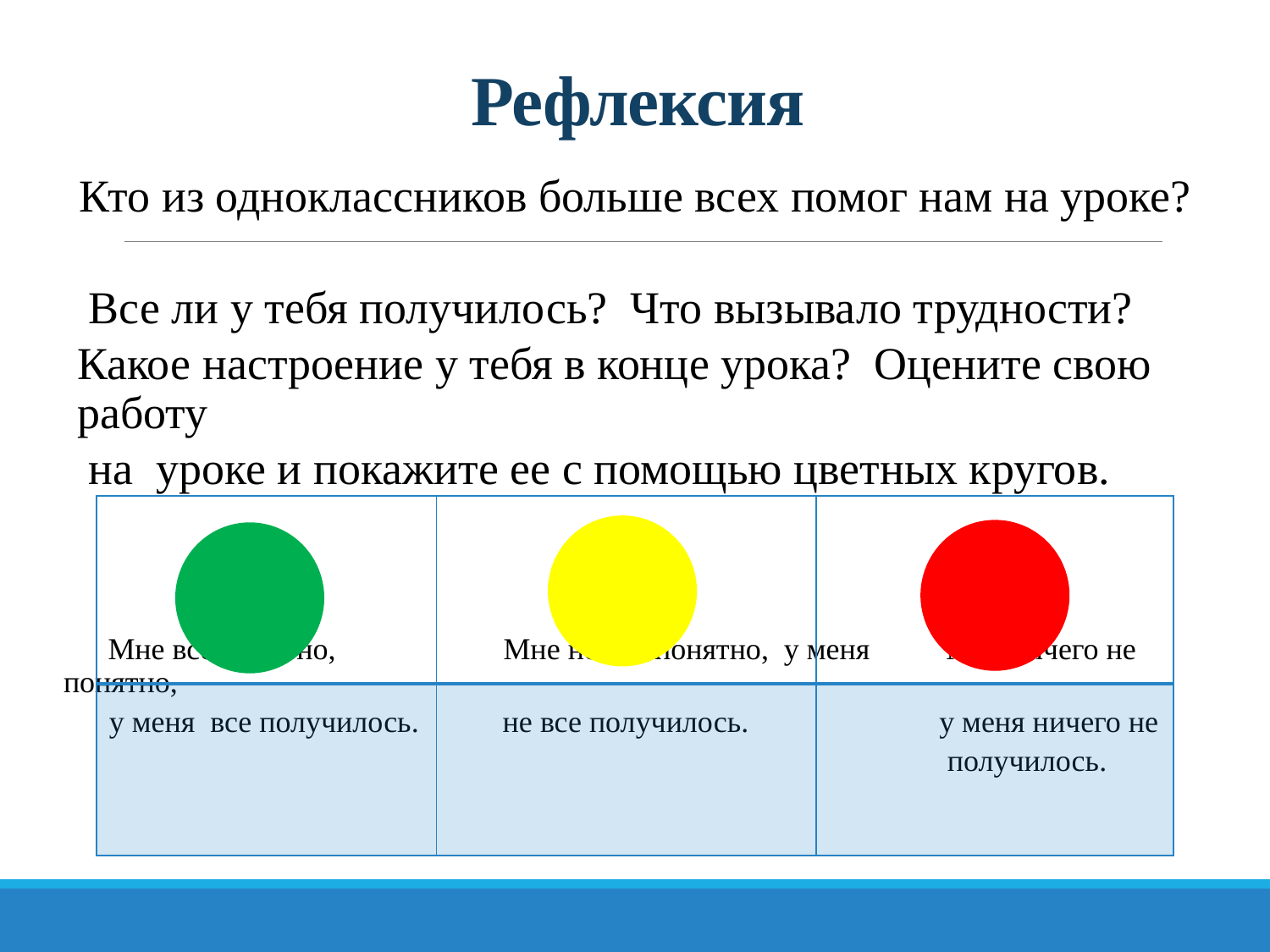

# Рефлексия
 Кто из одноклассников больше всех помог нам на уроке?

 Все ли у тебя получилось?  Что вызывало трудности?
Какое настроение у тебя в конце урока?  Оцените свою работу
 на  уроке и покажите ее с помощью цветных кругов.

               Мне все понятно,                      Мне не все понятно,  у меня          Мне ничего не понятно,
      у меня  все получилось.           не все получилось.                         у меня ничего не
                                                                                                                    получилось.

|  |  |  |
| --- | --- | --- |
|  |  |  |